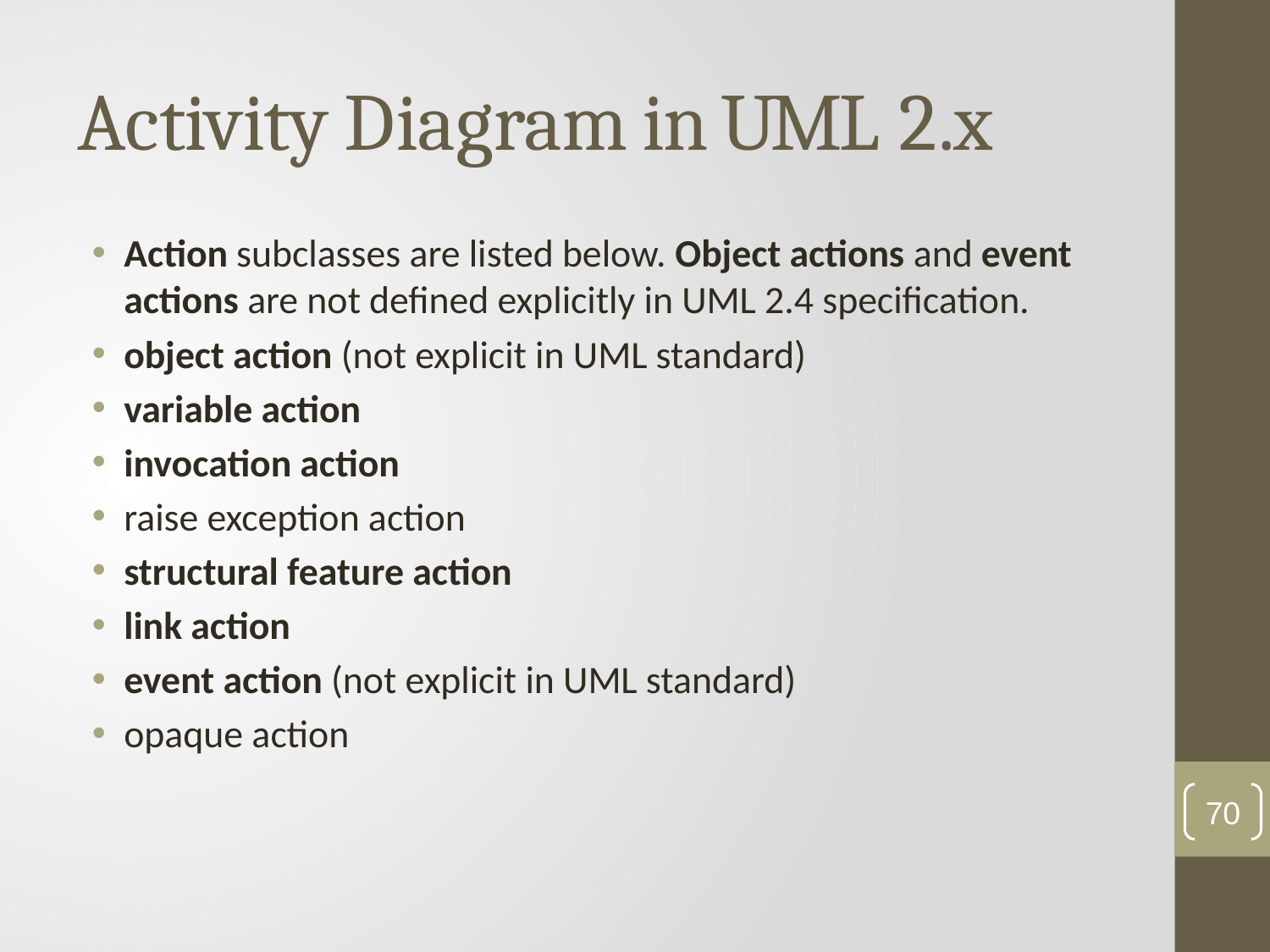

# Activity Diagram in UML 2.x
Action subclasses are listed below. Object actions and event actions are not defined explicitly in UML 2.4 specification.
object action (not explicit in UML standard)
variable action
invocation action
raise exception action
structural feature action
link action
event action (not explicit in UML standard)
opaque action

70